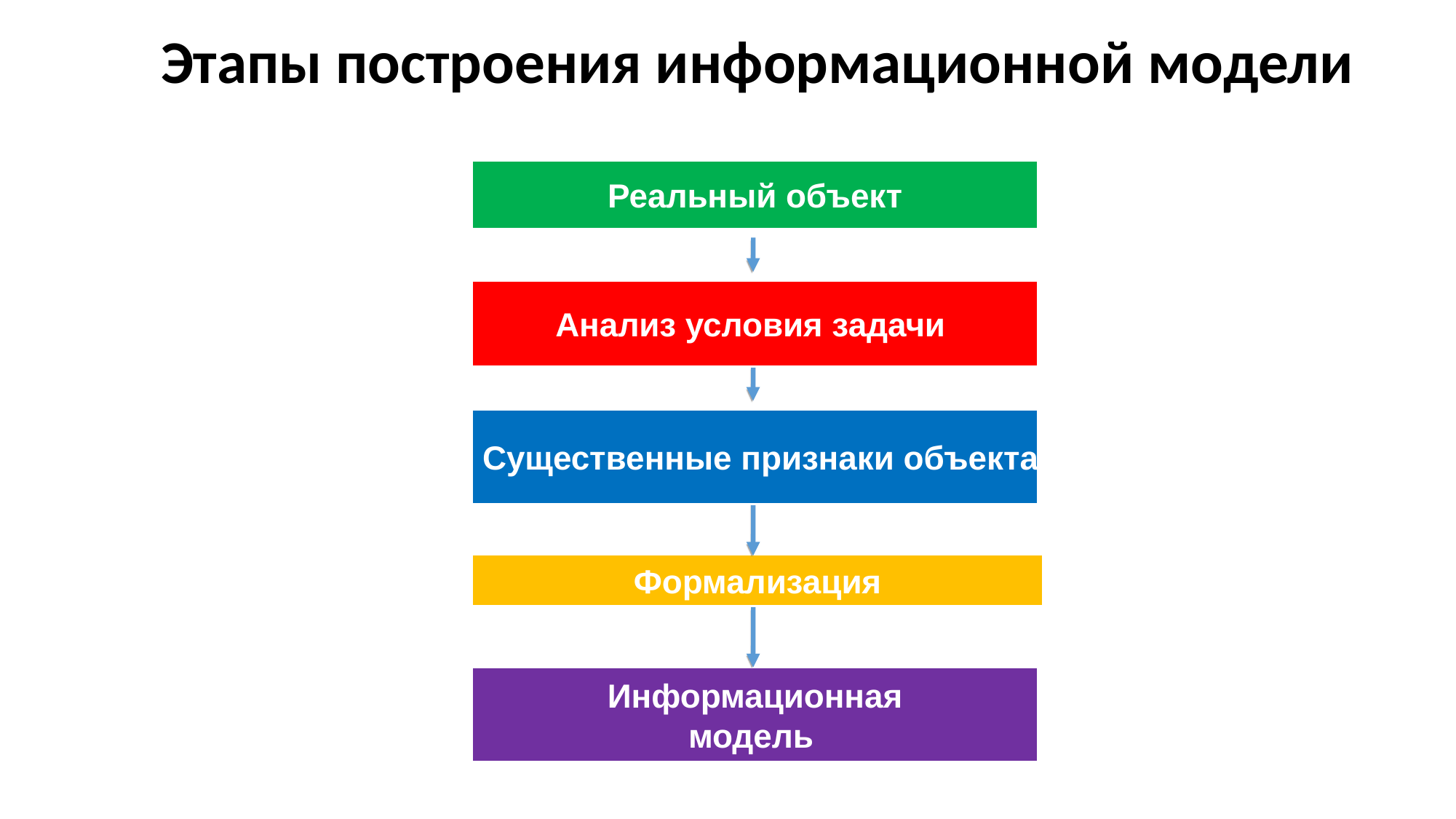

Этапы построения информационной модели
Реальный объект

Анализ условия задачи

Существенные признаки объекта

Формализация

Информационная
модель